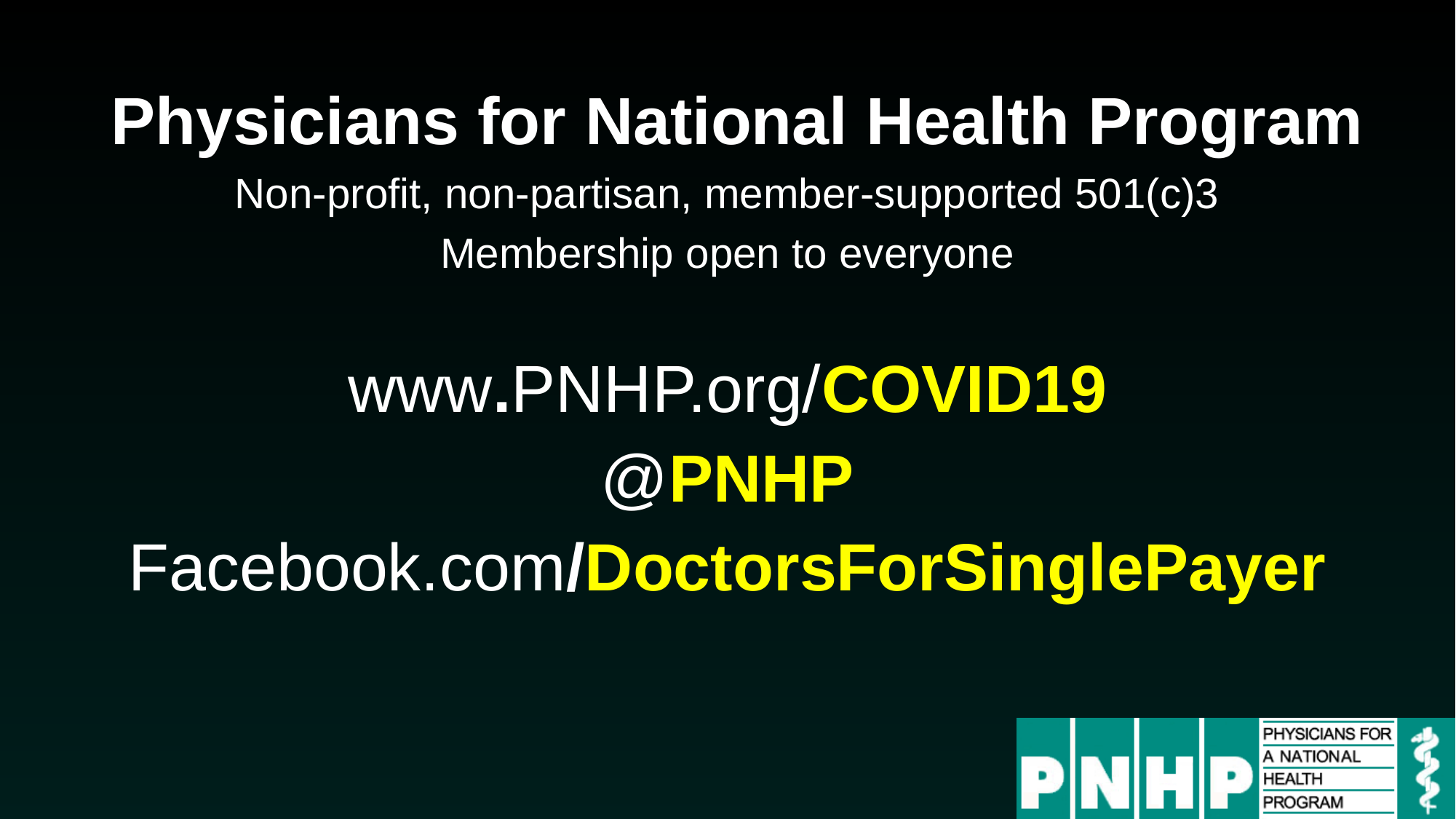

# Physicians for National Health Program
Non-profit, non-partisan, member-supported 501(c)3
Membership open to everyone

www.PNHP.org/COVID19
@PNHP
Facebook.com/DoctorsForSinglePayer